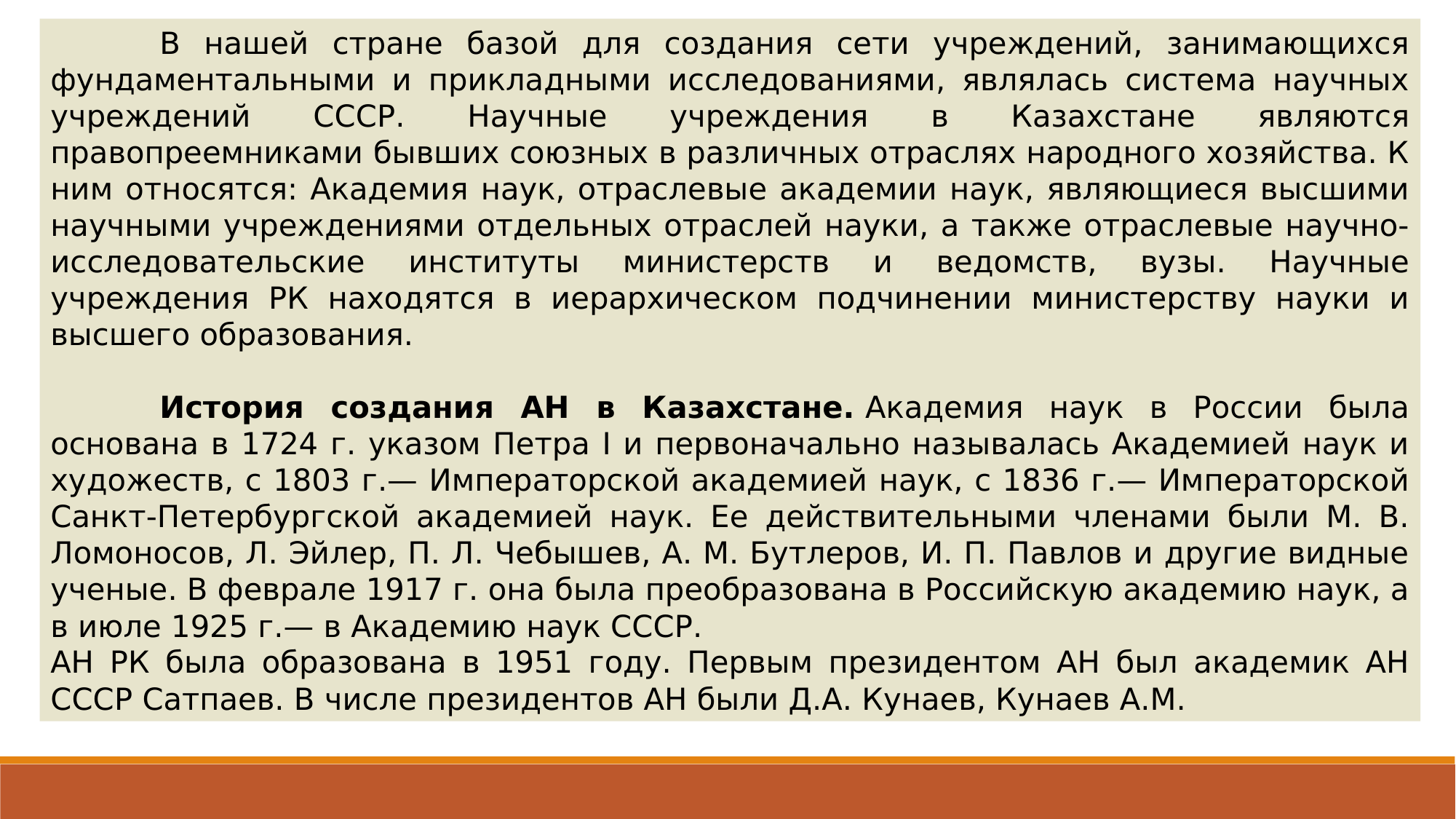

В нашей стране базой для создания сети учреждений, занимающихся фундаментальными и прикладными исследованиями, являлась система научных учреждений СССР. Научные учреждения в Казахстане являются правопреемниками бывших союзных в различных отраслях народного хозяйства. К ним относятся: Академия наук, отраслевые академии наук, являющиеся высшими научными учреждениями отдельных отраслей науки, а также отраслевые научно-исследовательские институты министерств и ведомств, вузы. Научные учреждения РК находятся в иерархическом подчинении министерству науки и высшего образования.

	История создания АН в Казахстане. Академия наук в России была основана в 1724 г. указом Петра I и первоначально называлась Академией наук и художеств, с 1803 г.— Императорской академией наук, с 1836 г.— Императорской Санкт-Петербургской академией наук. Ее действительными членами были М. В. Ломоносов, Л. Эйлер, П. Л. Чебышев, А. М. Бутлеров, И. П. Павлов и другие видные ученые. В феврале 1917 г. она была преобразована в Российскую академию наук, а в июле 1925 г.— в Академию наук СССР.
АН РК была образована в 1951 году. Первым президентом АН был академик АН СССР Сатпаев. В числе президентов АН были Д.А. Кунаев, Кунаев А.М.